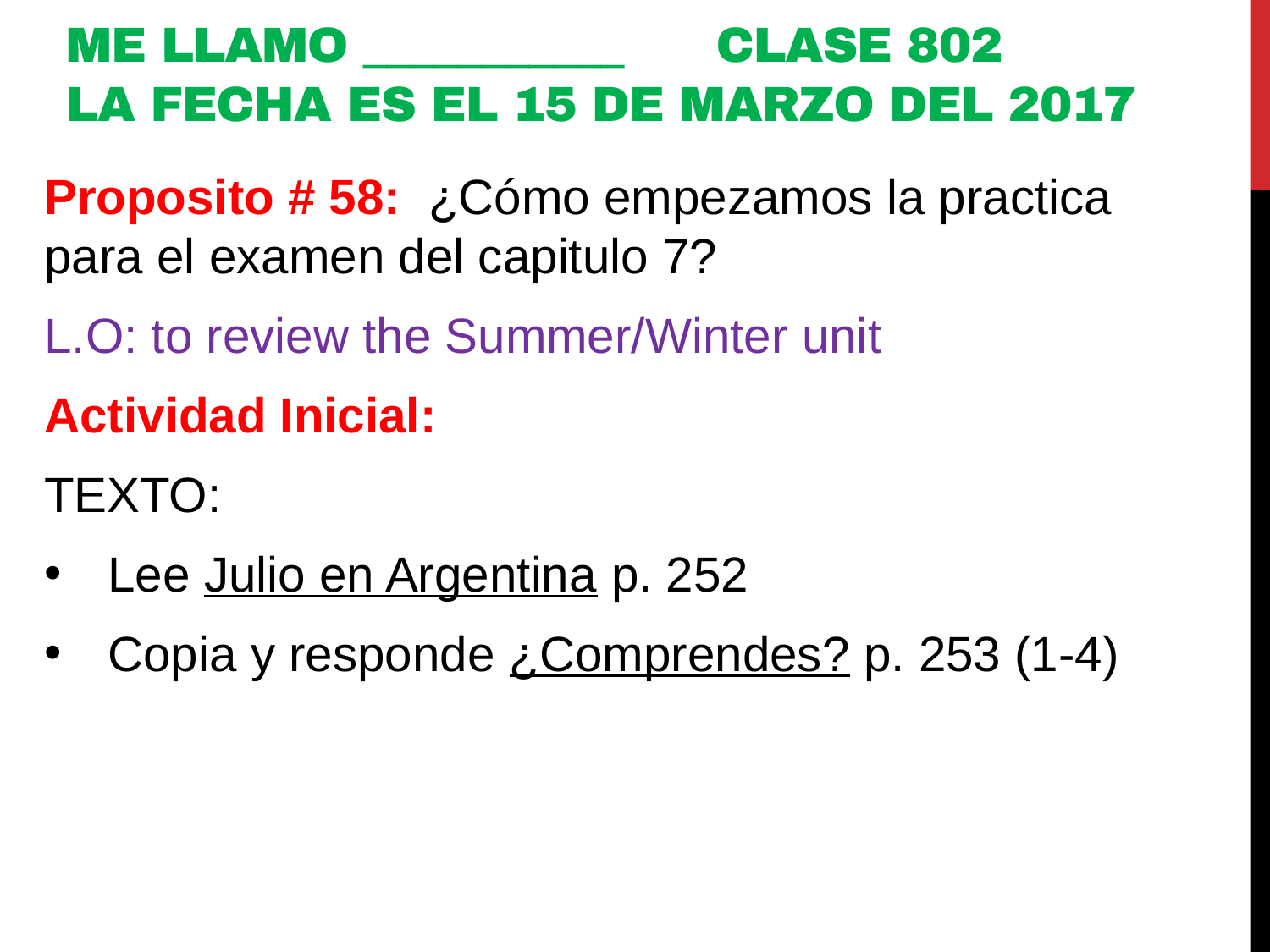

# Me llamo ___________	 Clase 802 la fecha es el 15 de MARZO del 2017
Proposito # 58:  ¿Cómo empezamos la practica para el examen del capitulo 7?
L.O: to review the Summer/Winter unit
Actividad Inicial:
TEXTO:
Lee Julio en Argentina p. 252
Copia y responde ¿Comprendes? p. 253 (1-4)